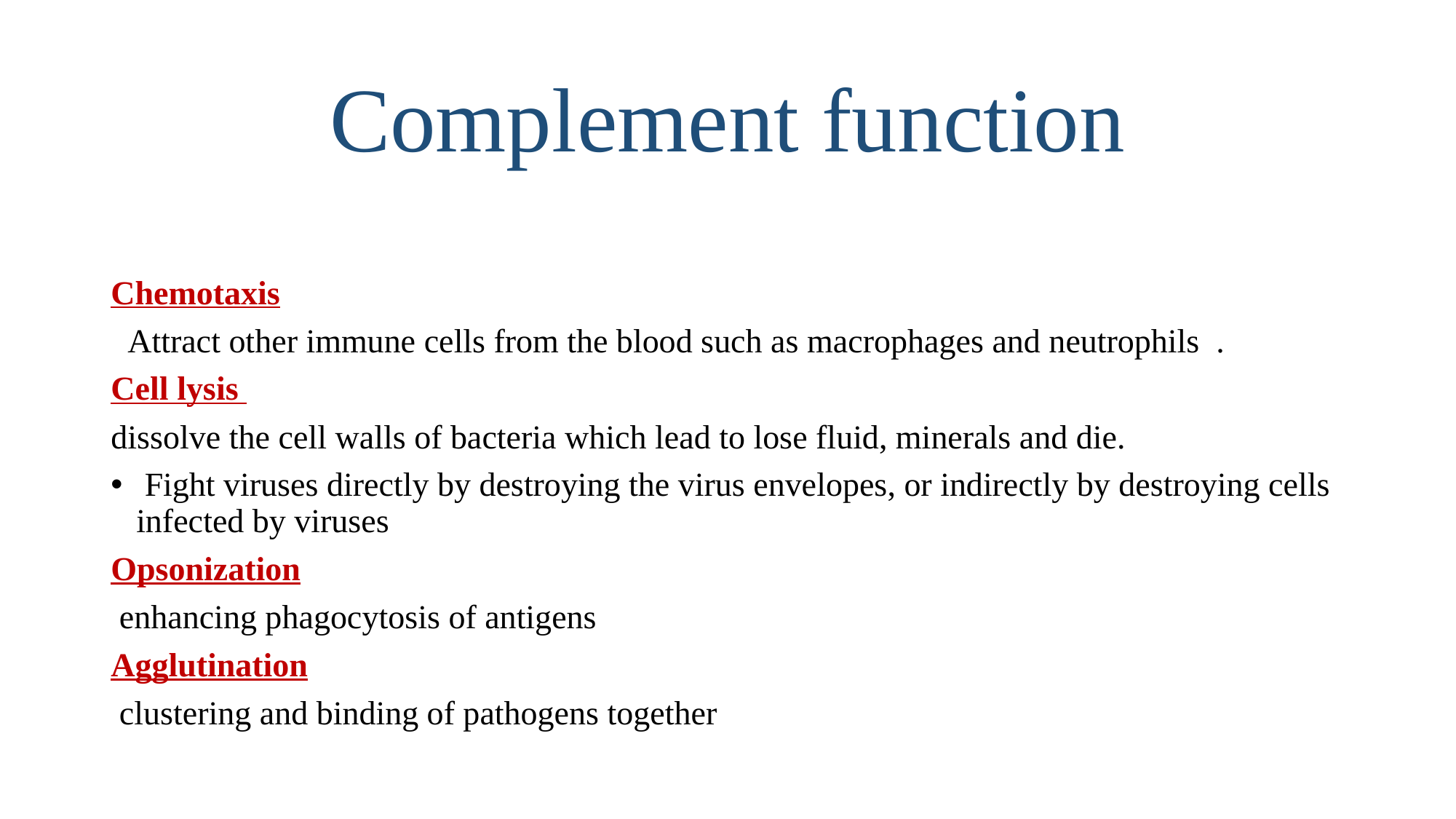

# Complement function

Chemotaxis
  Attract other immune cells from the blood such as macrophages and neutrophils  .
Cell lysis
dissolve the cell walls of bacteria which lead to lose fluid, minerals and die.
 Fight viruses directly by destroying the virus envelopes, or indirectly by destroying cells infected by viruses
Opsonization
 enhancing phagocytosis of antigens
Agglutination
 clustering and binding of pathogens together